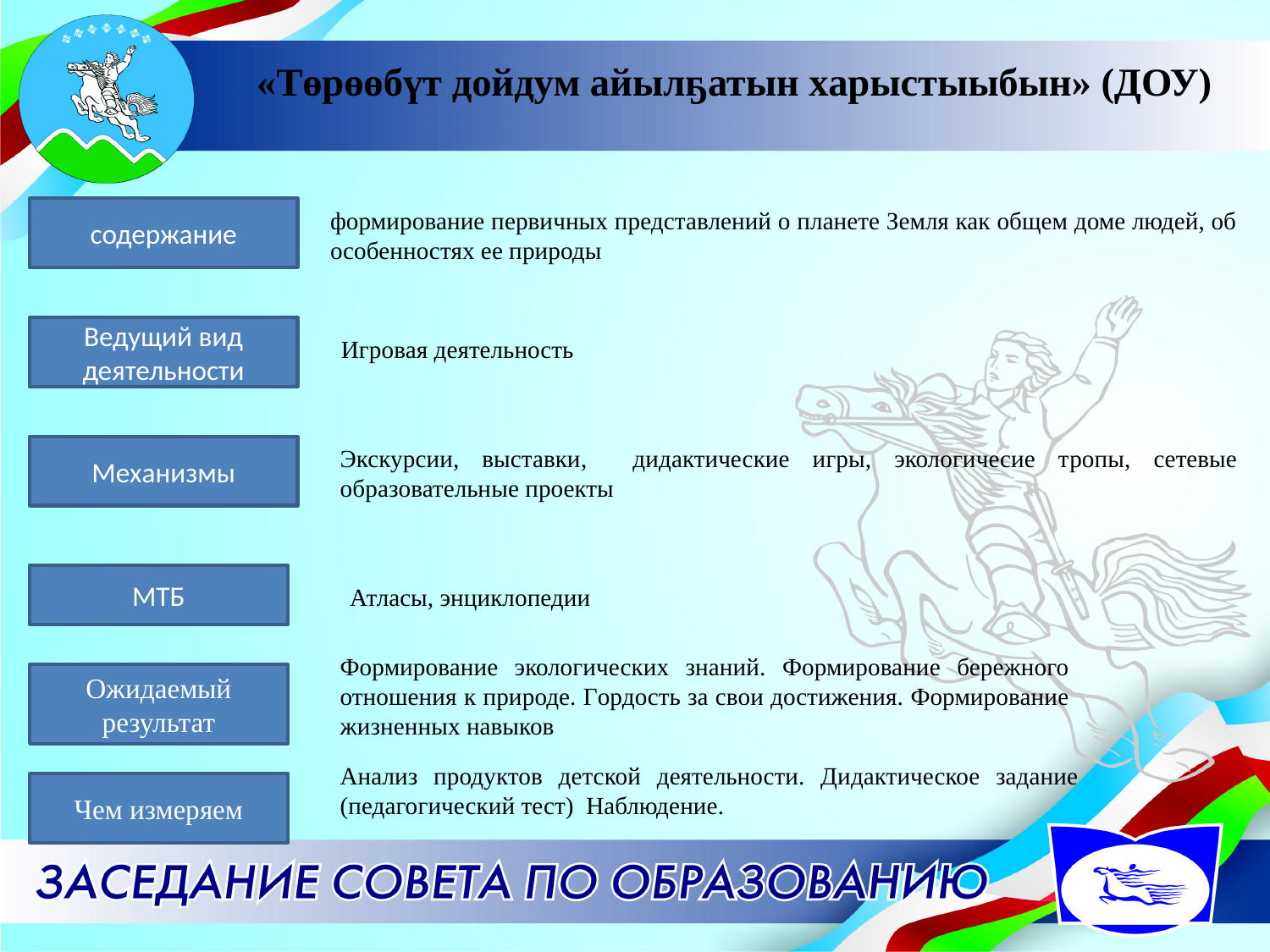

# «Төрөөбүт дойдум айылҕатын харыстыыбын» (ДОУ)
содержание
формирование первичных представлений о планете Земля как общем доме людей, об особенностях ее природы
Ведущий вид деятельности
Игровая деятельность
Механизмы
Экскурсии, выставки,  дидактические игры, экологичесие тропы, сетевые образовательные проекты
МТБ
Атласы, энциклопедии
Формирование экологических знаний. Формирование бережного отношения к природе. Гордость за свои достижения. Формирование жизненных навыков
Ожидаемый результат
Анализ продуктов детской деятельности. Дидактическое задание (педагогический тест)  Наблюдение.
Чем измеряем